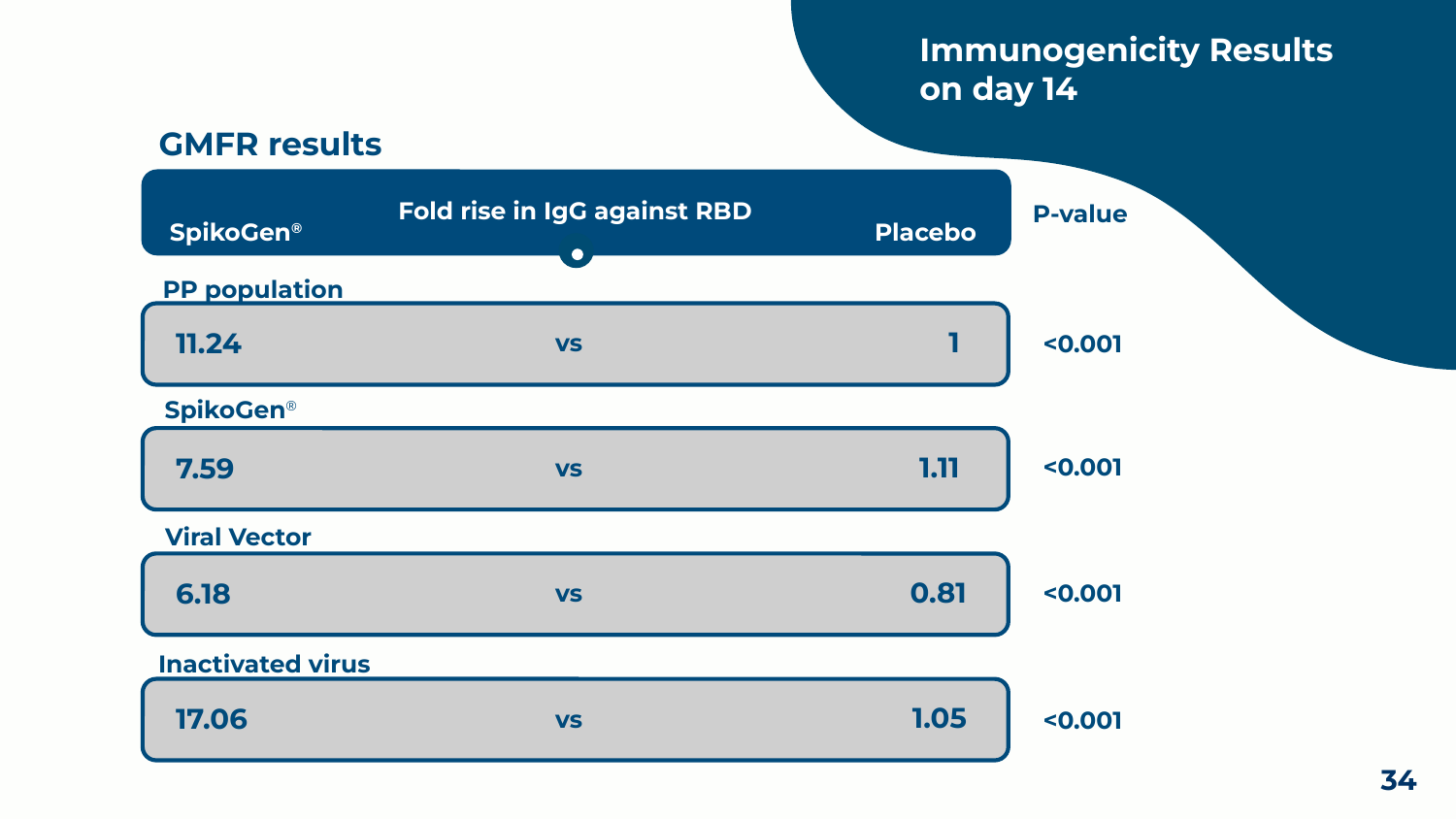

# Immunogenicity Results on day 14
GMFR results

Fold rise in IgG against RBD

P-value
SpikoGen®
Placebo
PP population
<0.001

1
11.24
vs
SpikoGen®
<0.001

1.11
7.59
vs
Viral Vector
<0.001

0.81
6.18
vs
Inactivated virus
<0.001

1.05
17.06
vs
34